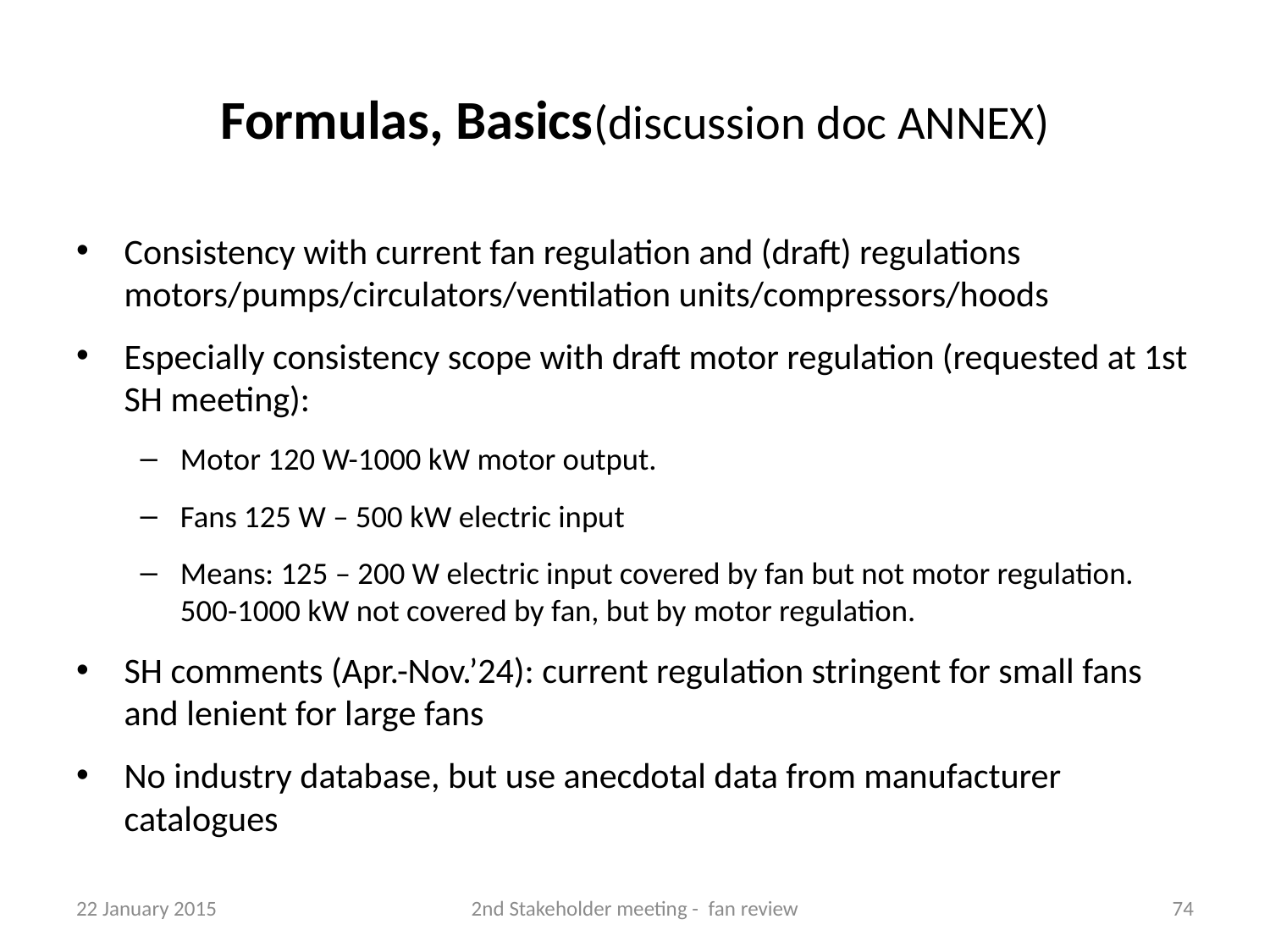

# Formulas, Basics(discussion doc ANNEX)
Consistency with current fan regulation and (draft) regulations motors/pumps/circulators/ventilation units/compressors/hoods
Especially consistency scope with draft motor regulation (requested at 1st SH meeting):
Motor 120 W-1000 kW motor output.
Fans 125 W – 500 kW electric input
Means: 125 – 200 W electric input covered by fan but not motor regulation. 500-1000 kW not covered by fan, but by motor regulation.
SH comments (Apr.-Nov.’24): current regulation stringent for small fans and lenient for large fans
No industry database, but use anecdotal data from manufacturer catalogues

22 January 2015
2nd Stakeholder meeting -  fan review
74